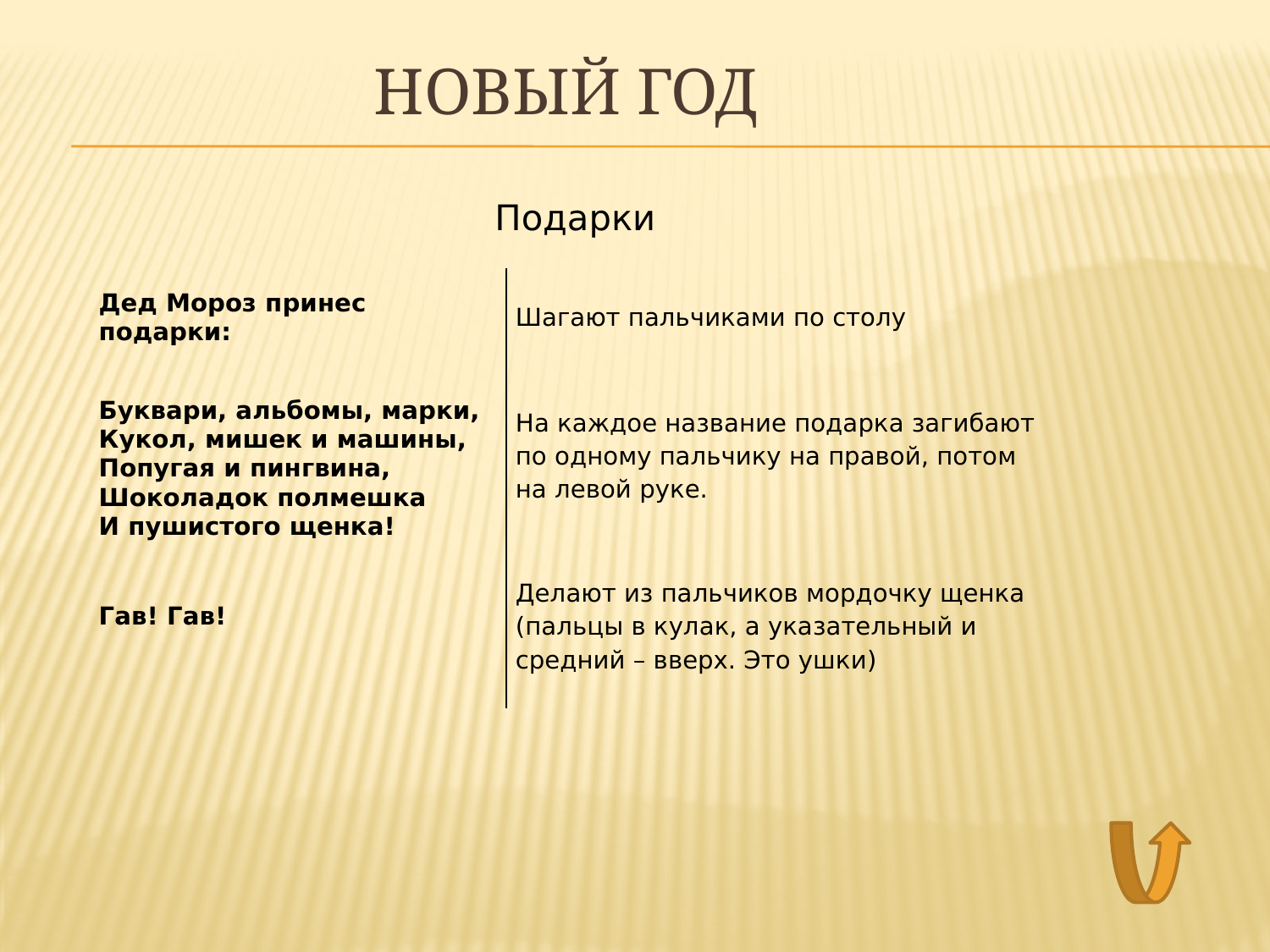

# Новый год
| Подарки |  |
| --- | --- |
| Дед Мороз принес подарки: | Шагают пальчиками по столу |
| Буквари, альбомы, марки, Кукол, мишек и машины, Попугая и пингвина, Шоколадок полмешка И пушистого щенка! | На каждое название подарка загибают по одному пальчику на правой, потом на левой руке. |
| Гав! Гав! | Делают из пальчиков мордочку щенка (пальцы в кулак, а указательный и средний – вверх. Это ушки) |